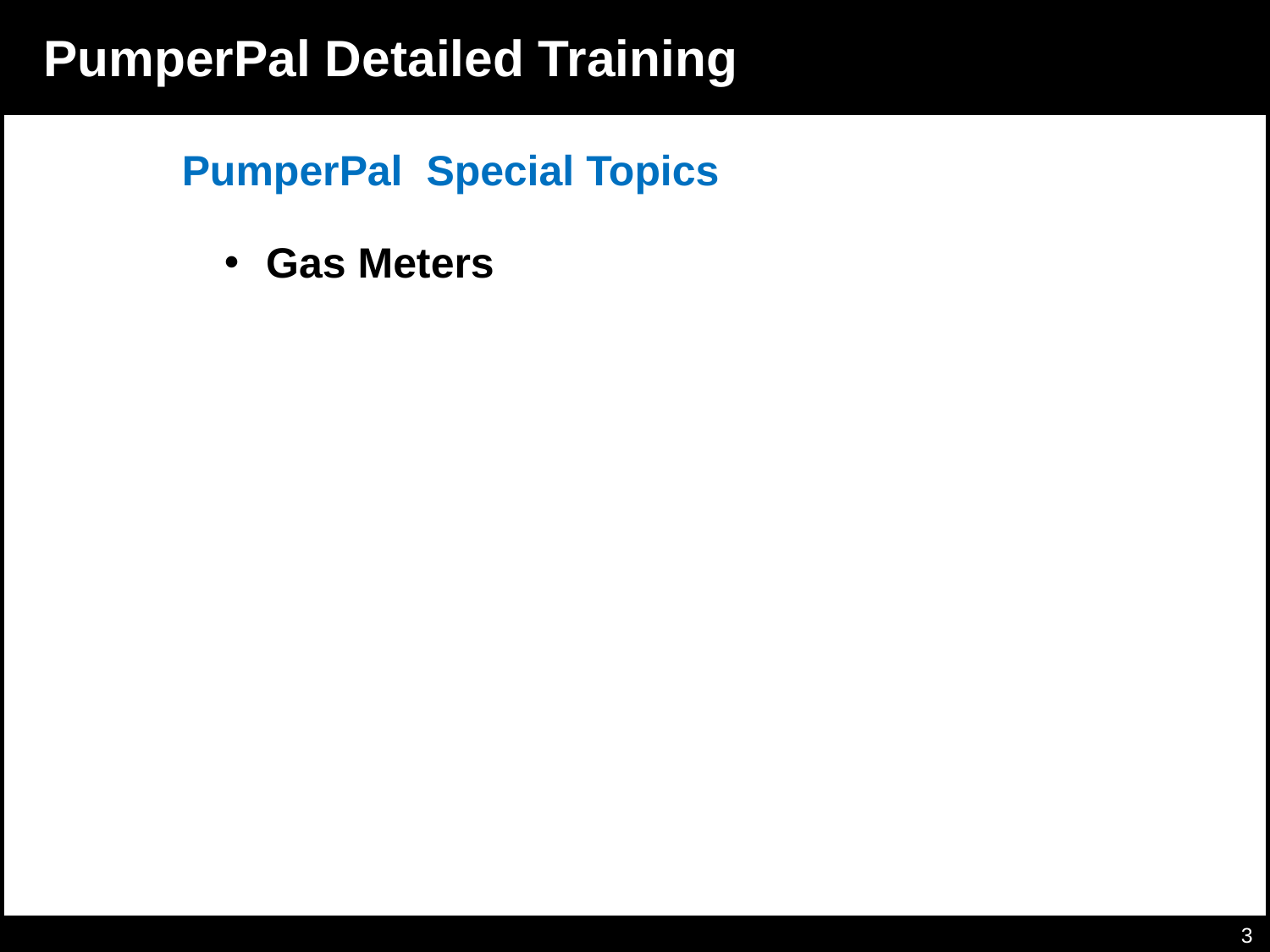

# Intro
PumperPal Detailed Training
PumperPal  Special Topics
 Gas Meters